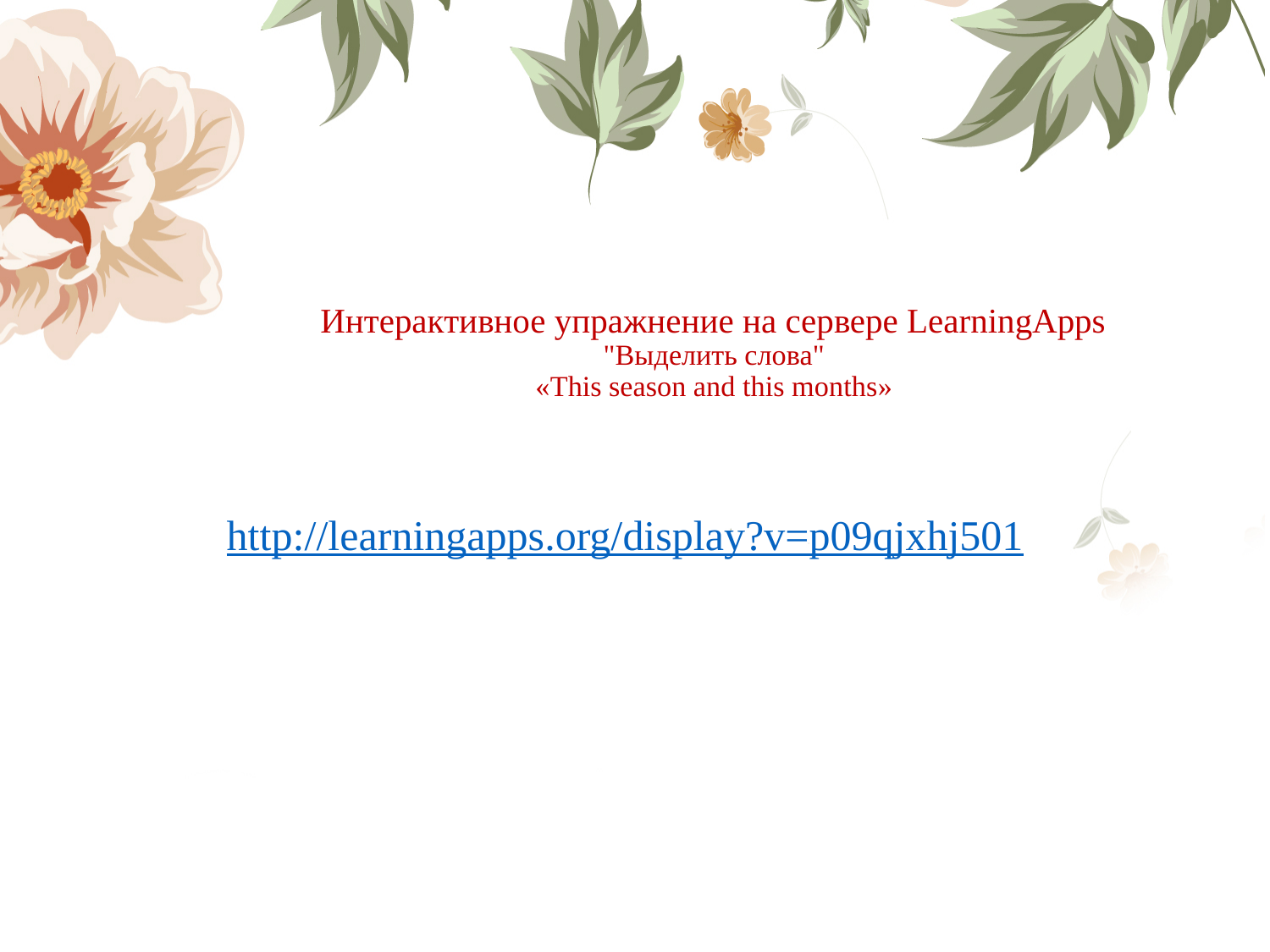

# Интерактивное упражнение на сервере LearningApps "Выделить слова" «This season and this months»
http://learningapps.org/display?v=p09qjxhj501